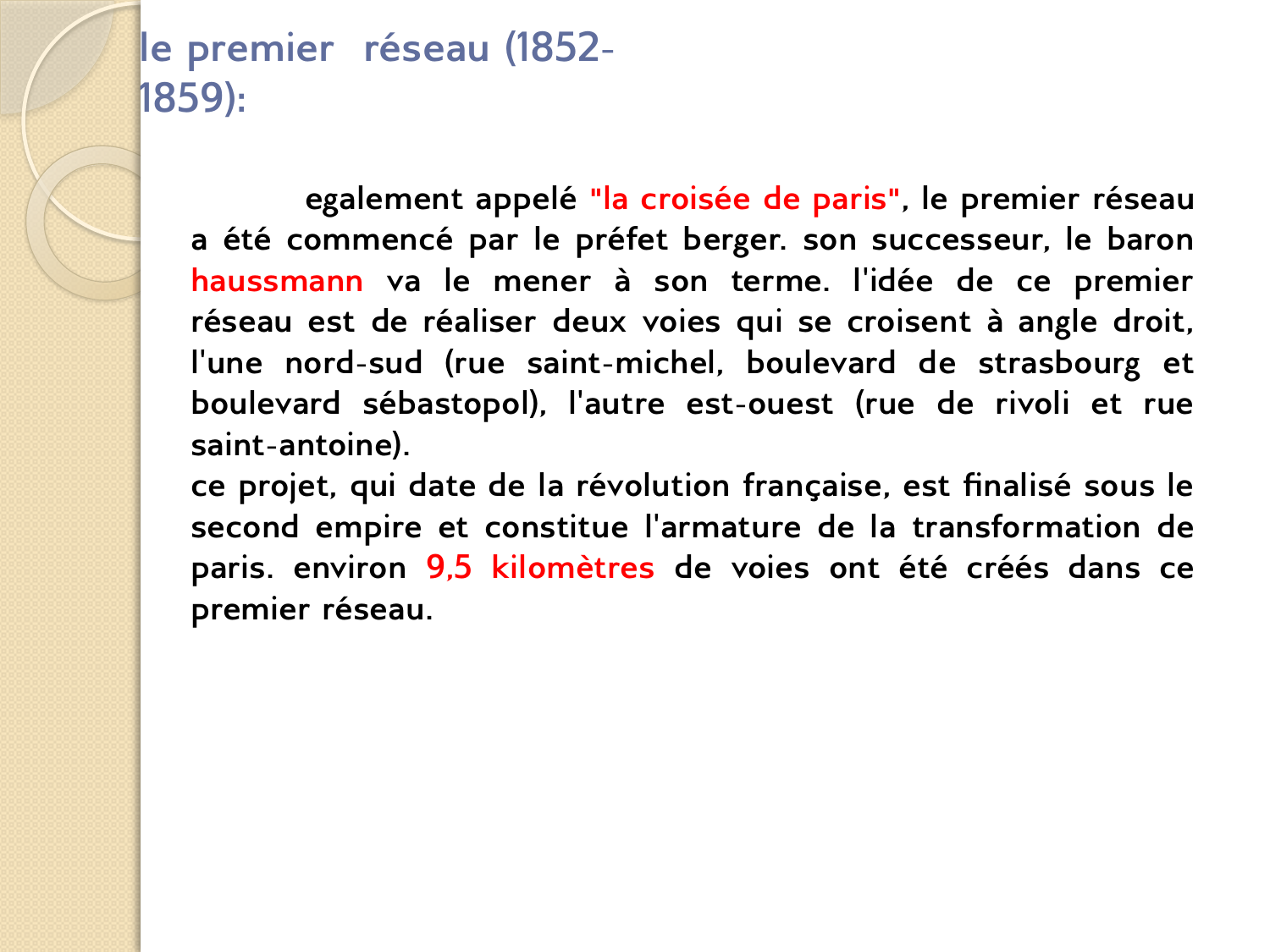

# le premier  réseau (1852-1859):
             egalement appelé "la croisée de paris", le premier réseau a été commencé par le préfet berger. son successeur, le baron haussmann va le mener à son terme. l'idée de ce premier réseau est de réaliser deux voies qui se croisent à angle droit, l'une nord-sud (rue saint-michel, boulevard de strasbourg et boulevard sébastopol), l'autre est-ouest (rue de rivoli et rue saint-antoine).
ce projet, qui date de la révolution française, est finalisé sous le second empire et constitue l'armature de la transformation de paris. environ 9,5 kilomètres de voies ont été créés dans ce premier réseau.